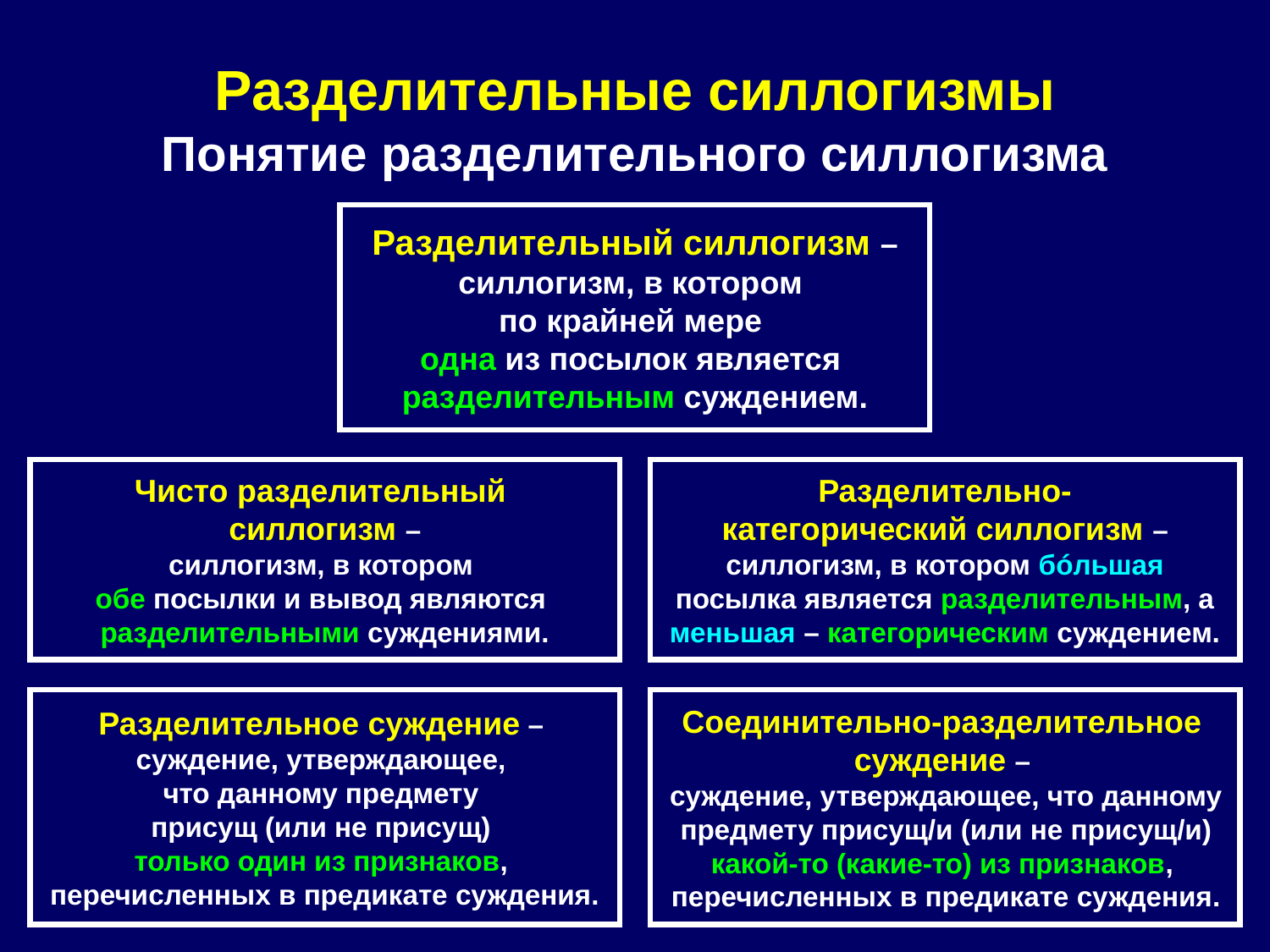

# Разделительные силлогизмы Понятие разделительного силлогизма
Разделительный силлогизм –
силлогизм, в котором
по крайней мере
одна из посылок является
разделительным суждением.
Чисто разделительный
силлогизм –
силлогизм, в котором
обе посылки и вывод являются
разделительными суждениями.
Разделительно-
категорический силлогизм –
силлогизм, в котором бóльшая посылка является разделительным, а меньшая – категорическим суждением.
Разделительное суждение –
суждение, утверждающее,
что данному предмету
присущ (или не присущ)
только один из признаков,
перечисленных в предикате суждения.
Соединительно-разделительное
суждение –
суждение, утверждающее, что данному предмету присущ/и (или не присущ/и) какой-то (какие-то) из признаков,
перечисленных в предикате суждения.